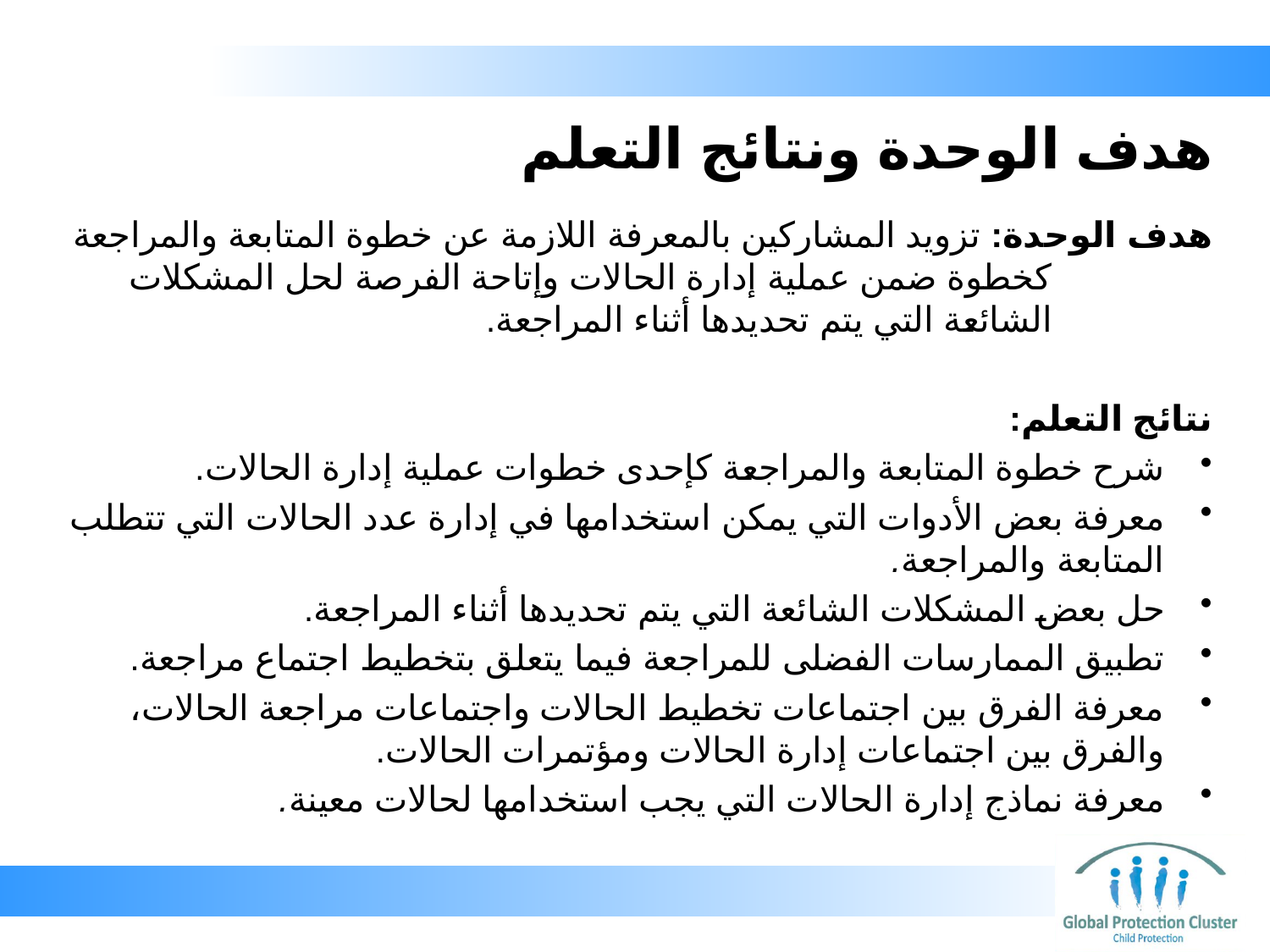

# هدف الوحدة ونتائج التعلم
هدف الوحدة: تزويد المشاركين بالمعرفة اللازمة عن خطوة المتابعة والمراجعة كخطوة ضمن عملية إدارة الحالات وإتاحة الفرصة لحل المشكلات الشائعة التي يتم تحديدها أثناء المراجعة.

نتائج التعلم:
شرح خطوة المتابعة والمراجعة كإحدى خطوات عملية إدارة الحالات.
معرفة بعض الأدوات التي يمكن استخدامها في إدارة عدد الحالات التي تتطلب المتابعة والمراجعة.
حل بعض المشكلات الشائعة التي يتم تحديدها أثناء المراجعة.
تطبيق الممارسات الفضلى للمراجعة فيما يتعلق بتخطيط اجتماع مراجعة.
معرفة الفرق بين اجتماعات تخطيط الحالات واجتماعات مراجعة الحالات، والفرق بين اجتماعات إدارة الحالات ومؤتمرات الحالات.
معرفة نماذج إدارة الحالات التي يجب استخدامها لحالات معينة.